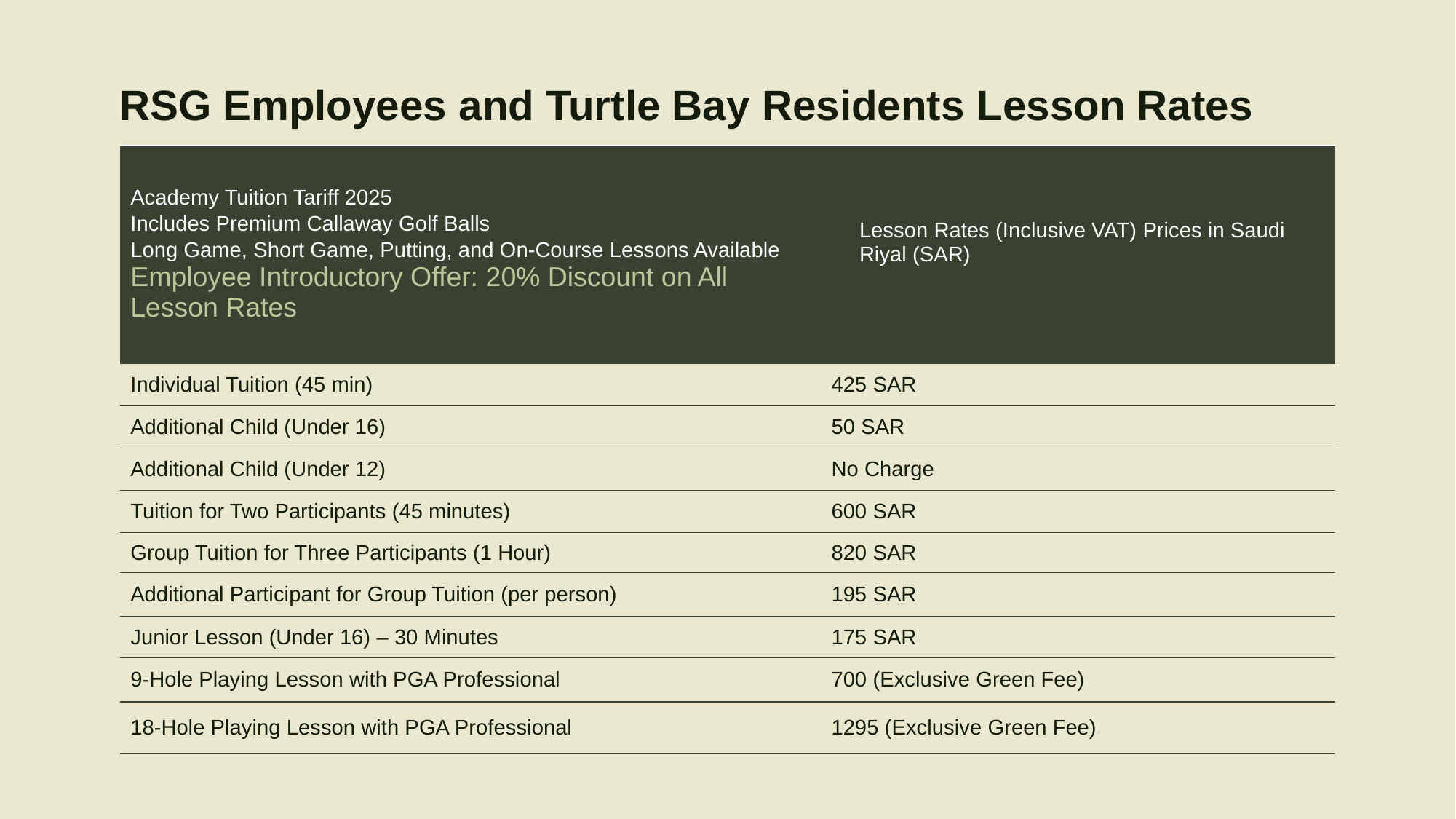

# RSG Employees and Turtle Bay Residents Lesson Rates
| Academy Tuition Tariff 2025 Includes Premium Callaway Golf Balls Long Game, Short Game, Putting, and On-Course Lessons Available Employee Introductory Offer: 20% Discount on All Lesson Rates | Lesson Rates (Inclusive VAT) Prices in Saudi Riyal (SAR) |
| --- | --- |
| Individual Tuition (45 min) | 425 SAR |
| Additional Child (Under 16) | 50 SAR |
| Additional Child (Under 12) | No Charge |
| Tuition for Two Participants (45 minutes) | 600 SAR |
| Group Tuition for Three Participants (1 Hour) | 820 SAR |
| Additional Participant for Group Tuition (per person) | 195 SAR |
| Junior Lesson (Under 16) – 30 Minutes | 175 SAR |
| 9-Hole Playing Lesson with PGA Professional | 700 (Exclusive Green Fee) |
| 18-Hole Playing Lesson with PGA Professional | 1295 (Exclusive Green Fee) |